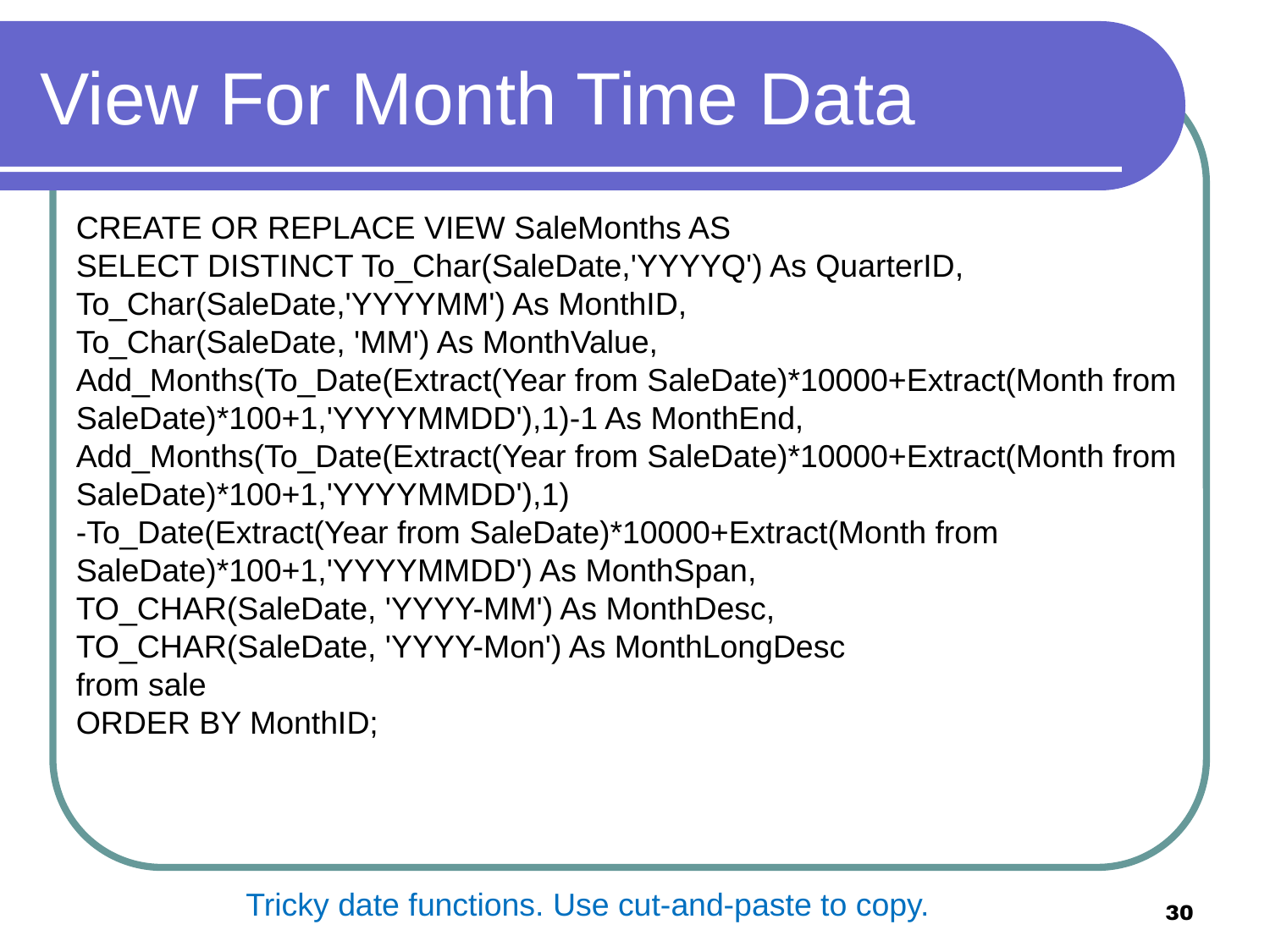

# View For Month Time Data
CREATE OR REPLACE VIEW SaleMonths AS
SELECT DISTINCT To_Char(SaleDate,'YYYYQ') As QuarterID,
To_Char(SaleDate,'YYYYMM') As MonthID,
To_Char(SaleDate, 'MM') As MonthValue,
Add_Months(To_Date(Extract(Year from SaleDate)*10000+Extract(Month from SaleDate)*100+1,'YYYYMMDD'),1)-1 As MonthEnd,
Add_Months(To_Date(Extract(Year from SaleDate)*10000+Extract(Month from SaleDate)*100+1,'YYYYMMDD'),1)
-To_Date(Extract(Year from SaleDate)*10000+Extract(Month from SaleDate)*100+1,'YYYYMMDD') As MonthSpan,
TO_CHAR(SaleDate, 'YYYY-MM') As MonthDesc,
TO_CHAR(SaleDate, 'YYYY-Mon') As MonthLongDesc
from sale
ORDER BY MonthID;
30
Tricky date functions. Use cut-and-paste to copy.